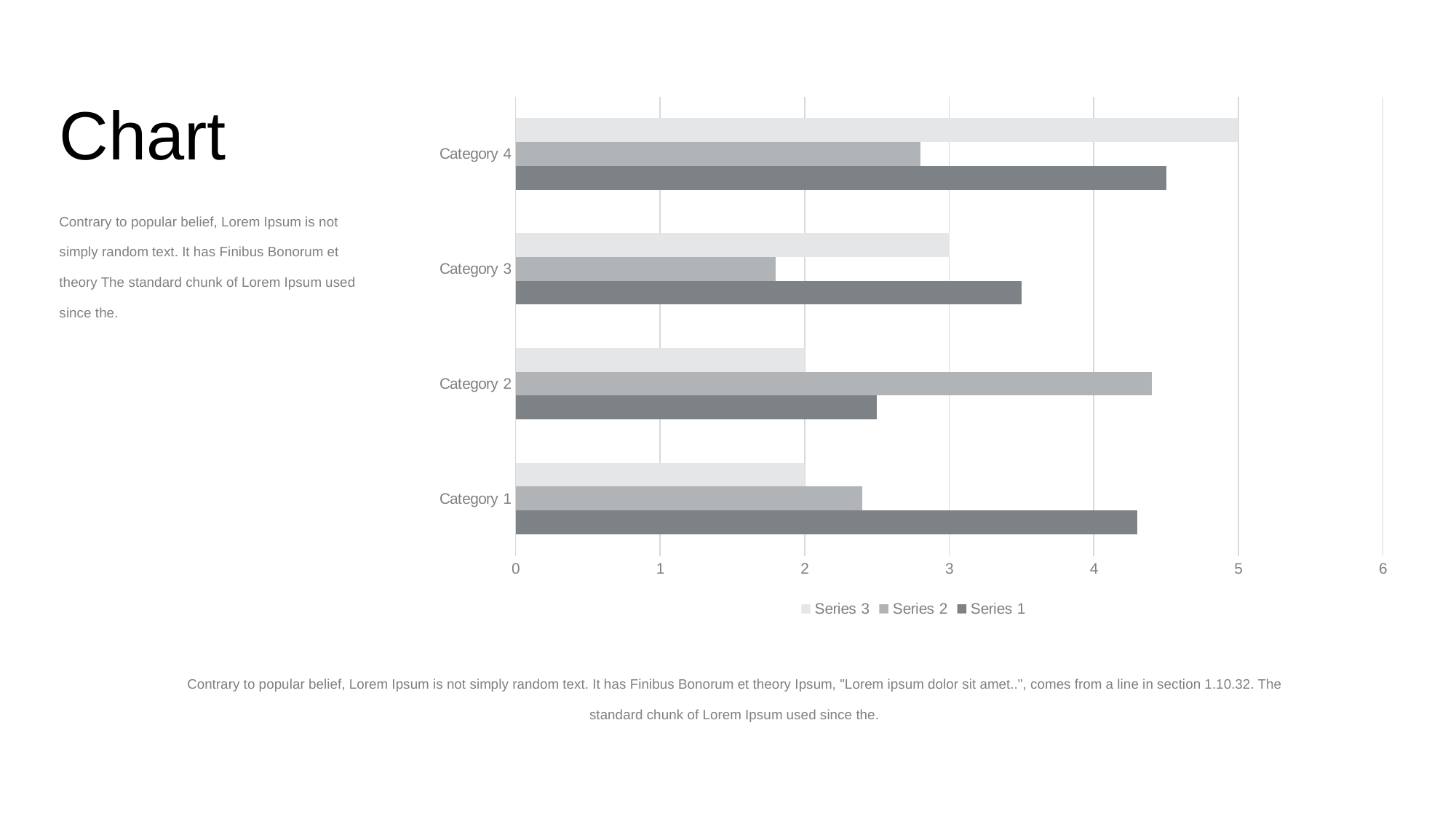

Chart

### Chart

| Category | Series 1 | Series 2 | Series 3 |
|---|---|---|---|
| Category 1 | 4.3 | 2.4 | 2.0 |
| Category 2 | 2.5 | 4.4 | 2.0 |
| Category 3 | 3.5 | 1.8 | 3.0 |
| Category 4 | 4.5 | 2.8 | 5.0 |
Contrary to popular belief, Lorem Ipsum is not simply random text. It has Finibus Bonorum et theory The standard chunk of Lorem Ipsum used since the.
Contrary to popular belief, Lorem Ipsum is not simply random text. It has Finibus Bonorum et theory Ipsum, "Lorem ipsum dolor sit amet..", comes from a line in section 1.10.32. The standard chunk of Lorem Ipsum used since the.